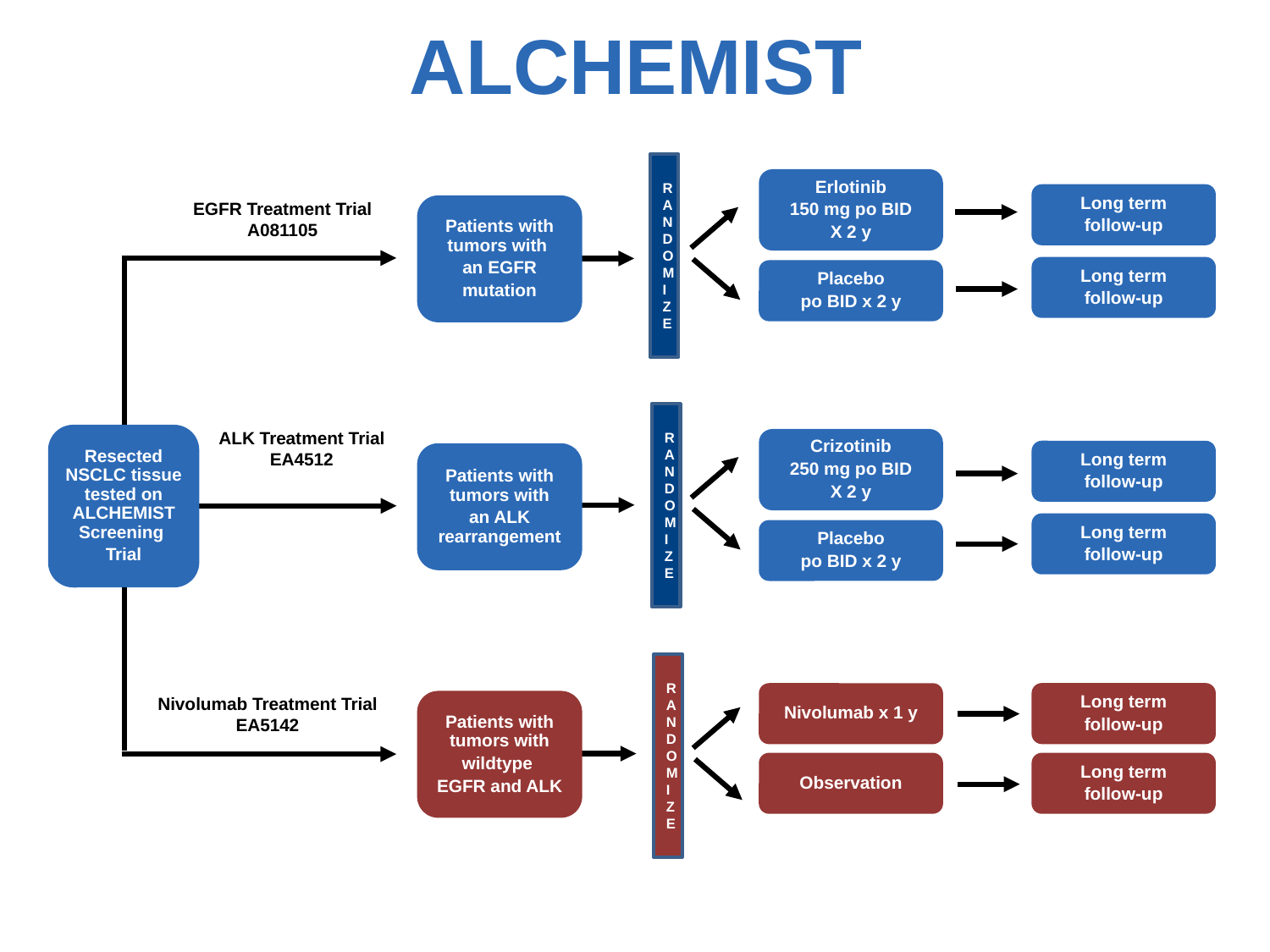

ALCHEMIST
RANDOMIZE
Erlotinib
150 mg po BID
X 2 y

Long term
follow-up
EGFR Treatment Trial
A081105
Patients with tumors with
an EGFR
mutation
Long term
follow-up
Placebo
po BID x 2 y
RANDOMIZE
ALK Treatment Trial
EA4512
Resected NSCLC tissue tested on ALCHEMIST Screening
Trial
Crizotinib
250 mg po BID
X 2 y
Long term
follow-up
Patients with tumors with
an ALK rearrangement
Long term
follow-up
Placebo
po BID x 2 y
RANDOMIZE
Long term
follow-up
Nivolumab x 1 y
Nivolumab Treatment Trial
EA5142
Patients with tumors with
wildtype
EGFR and ALK
Observation
Long term
follow-up